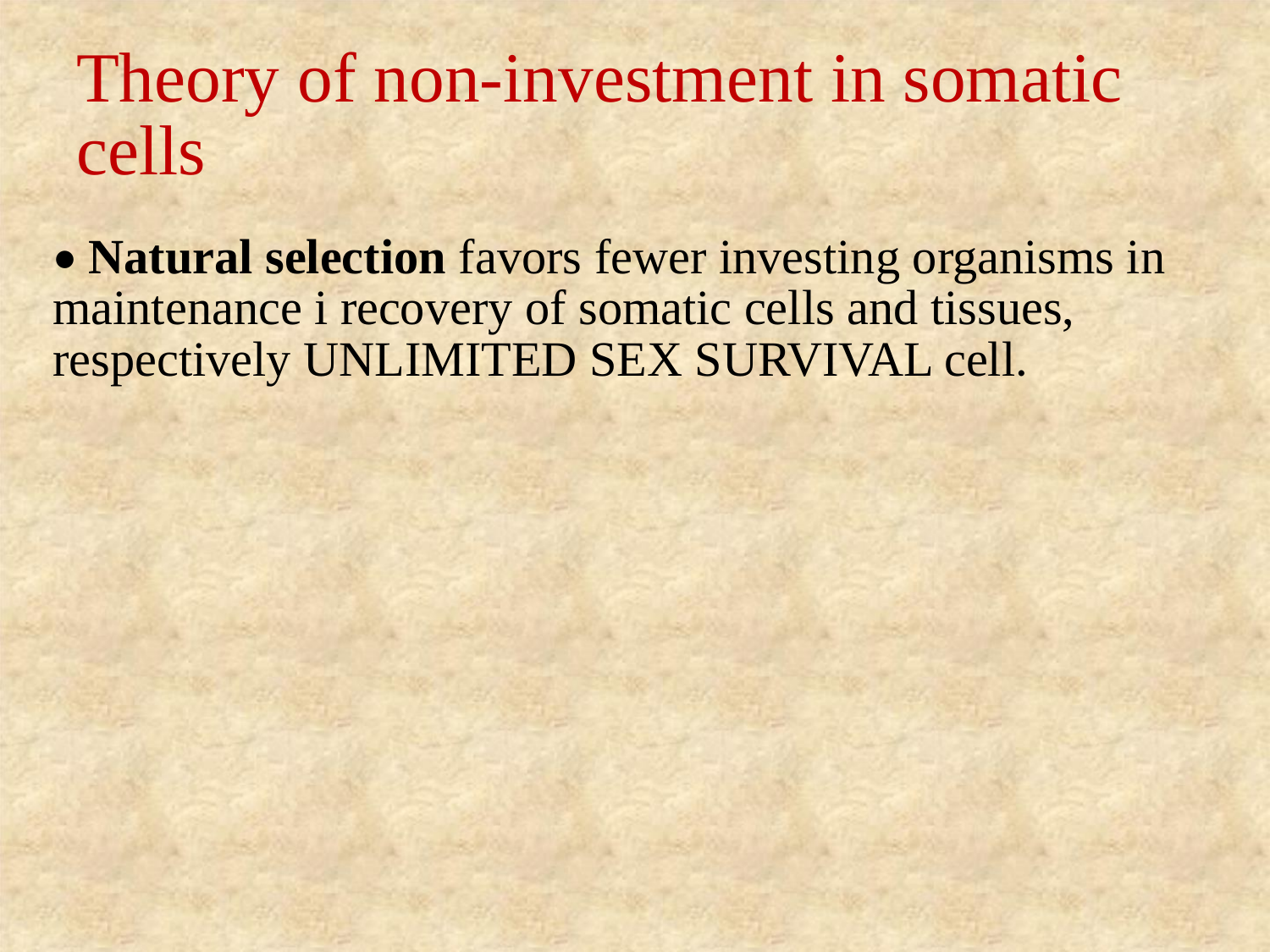

Theory of non-investment in somatic cells
• Natural selection favors fewer investing organisms in maintenance i recovery of somatic cells and tissues, respectively UNLIMITED SEX SURVIVAL cell.